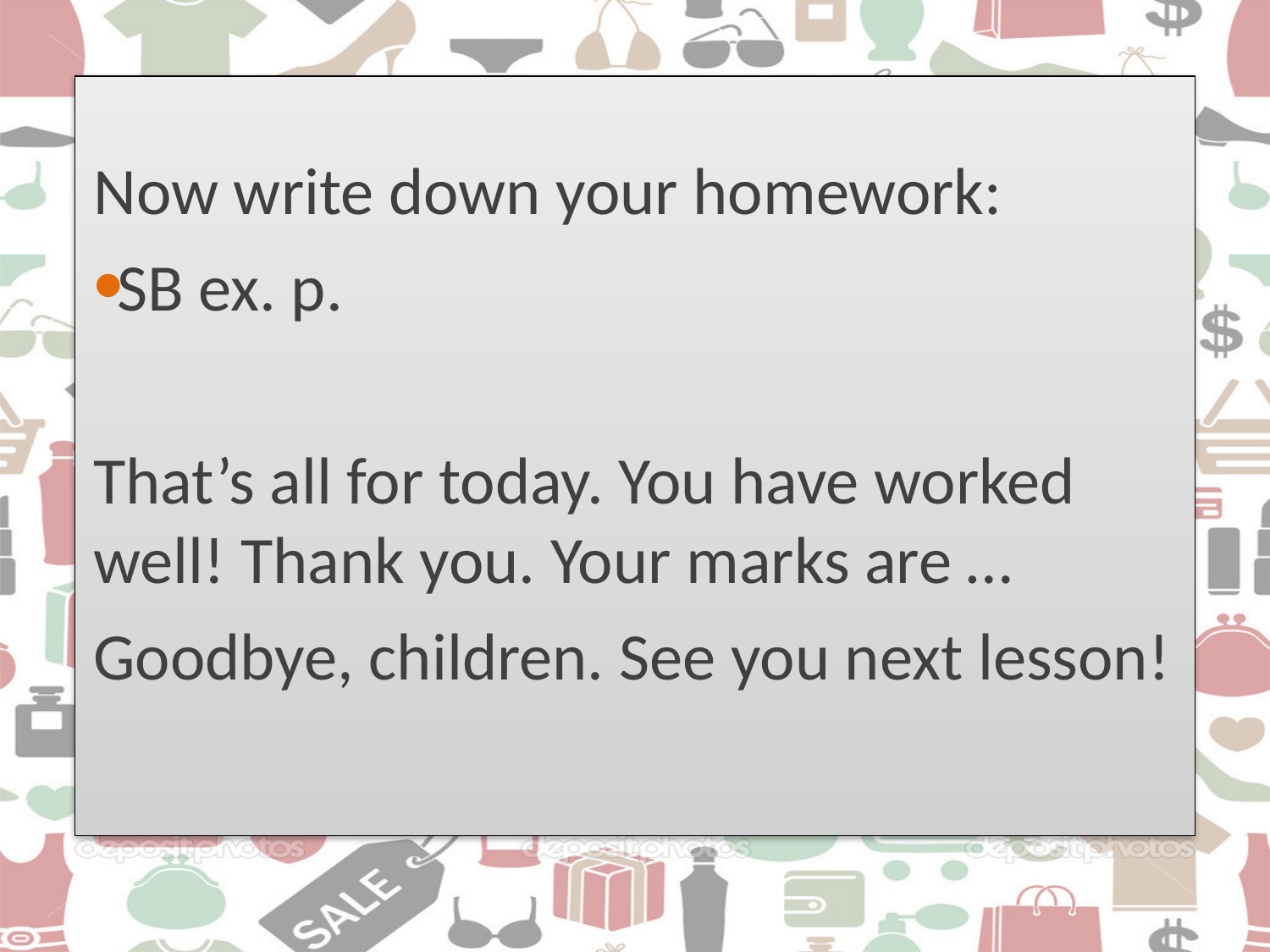

Now write down your homework:
SB ex. p.

That’s all for today. You have worked well! Thank you. Your marks are …
Goodbye, children. See you next lesson!